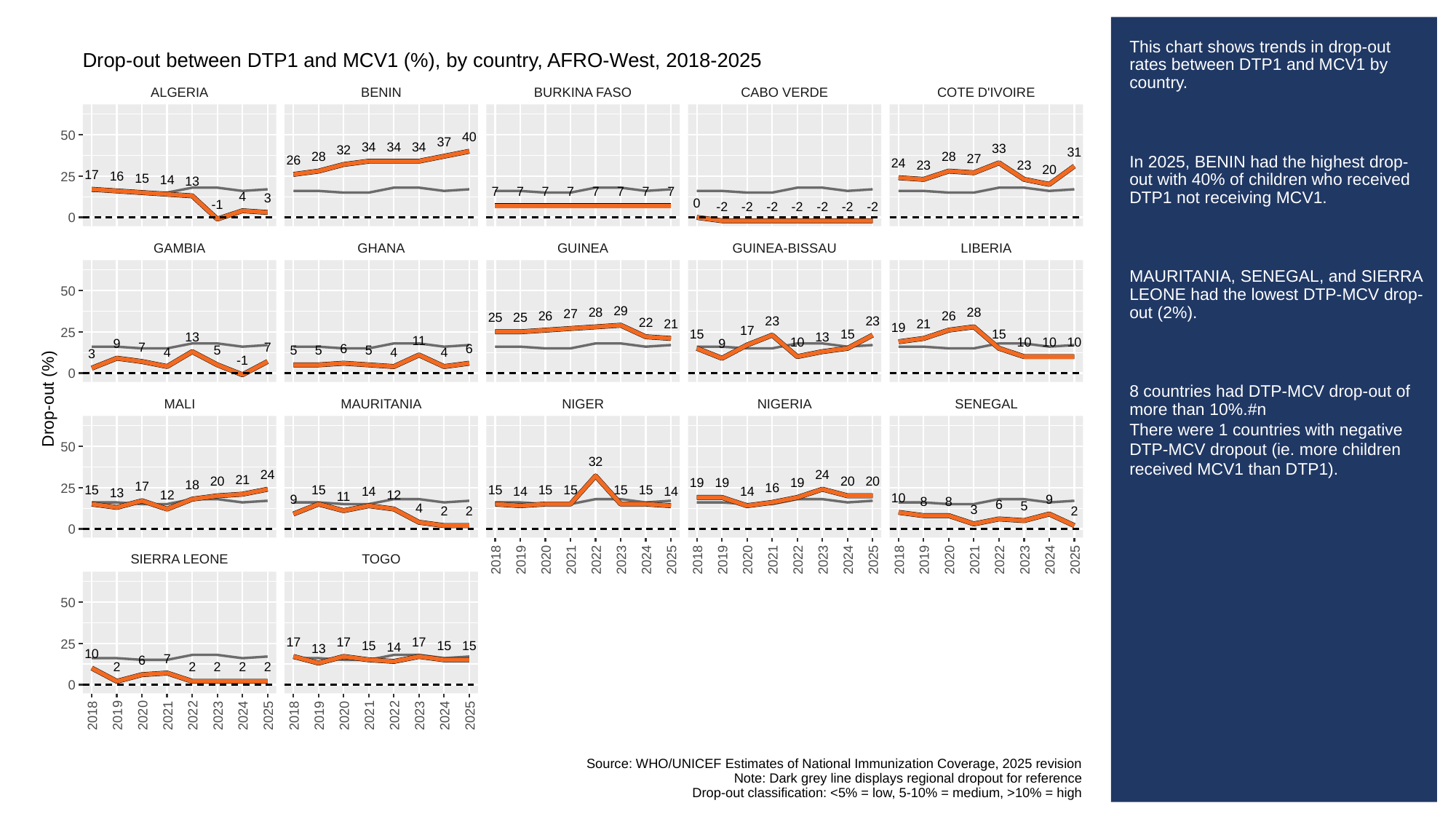

# This chart shows trends in drop-out rates between DTP1 and MCV1 by country.

In 2025, BENIN had the highest drop-out with 40% of children who received DTP1 not receiving MCV1.

MAURITANIA, SENEGAL, and SIERRA LEONE had the lowest DTP-MCV drop-out (2%).

8 countries had DTP-MCV drop-out of more than 10%.#n
There were 1 countries with negative DTP-MCV dropout (ie. more children received MCV1 than DTP1).

Drop-out between DTP1 and MCV1 (%), by country, AFRO-West, 2018-2025
ALGERIA
BENIN
BURKINA FASO
CABO VERDE
COTE D'IVOIRE

50
40

37
34
34
34
33
32
31

28
28
27
26

24
23
23

20
17
25
16
15
14

13
7
7
7
7
7
7
7
7

4
3

0
-1
-2
-2
-2
-2
-2
-2
-2

0

GAMBIA
GHANA
GUINEA
GUINEA-BISSAU
LIBERIA

50

29
28
28
27
26
26

25
25
23
23
22
21
21
19

17

25
15
15
15

13
13

11
10
10
10
10
9
9
7
7

6
6
5
5
5
5
4
4
4
3

-1
0

Drop-out (%)
MALI
MAURITANIA
NIGER
NIGERIA
SENEGAL

50

32

24
24
21

20
20
20
19
19
19
18
17
25
16
15
15
15
15
15
15
15
14
14
14
14

13

12
12
11
10
9
9
8
8

6
5
4

3
2
2
2

0

SIERRA LEONE
TOGO
2018
2019
2020
2021
2022
2023
2024
2025
2018
2019
2020
2021
2022
2023
2024
2025
2018
2019
2020
2021
2022
2023
2024
2025

50

17
17
17
25
15
15
15
14

13
10
7

6

2
2
2
2
2

0

2018
2019
2020
2021
2022
2023
2024
2025
2018
2019
2020
2021
2022
2023
2024
2025
Source: WHO/UNICEF Estimates of National Immunization Coverage, 2025 revision
Note: Dark grey line displays regional dropout for reference
Drop-out classification: <5% = low, 5-10% = medium, >10% = high